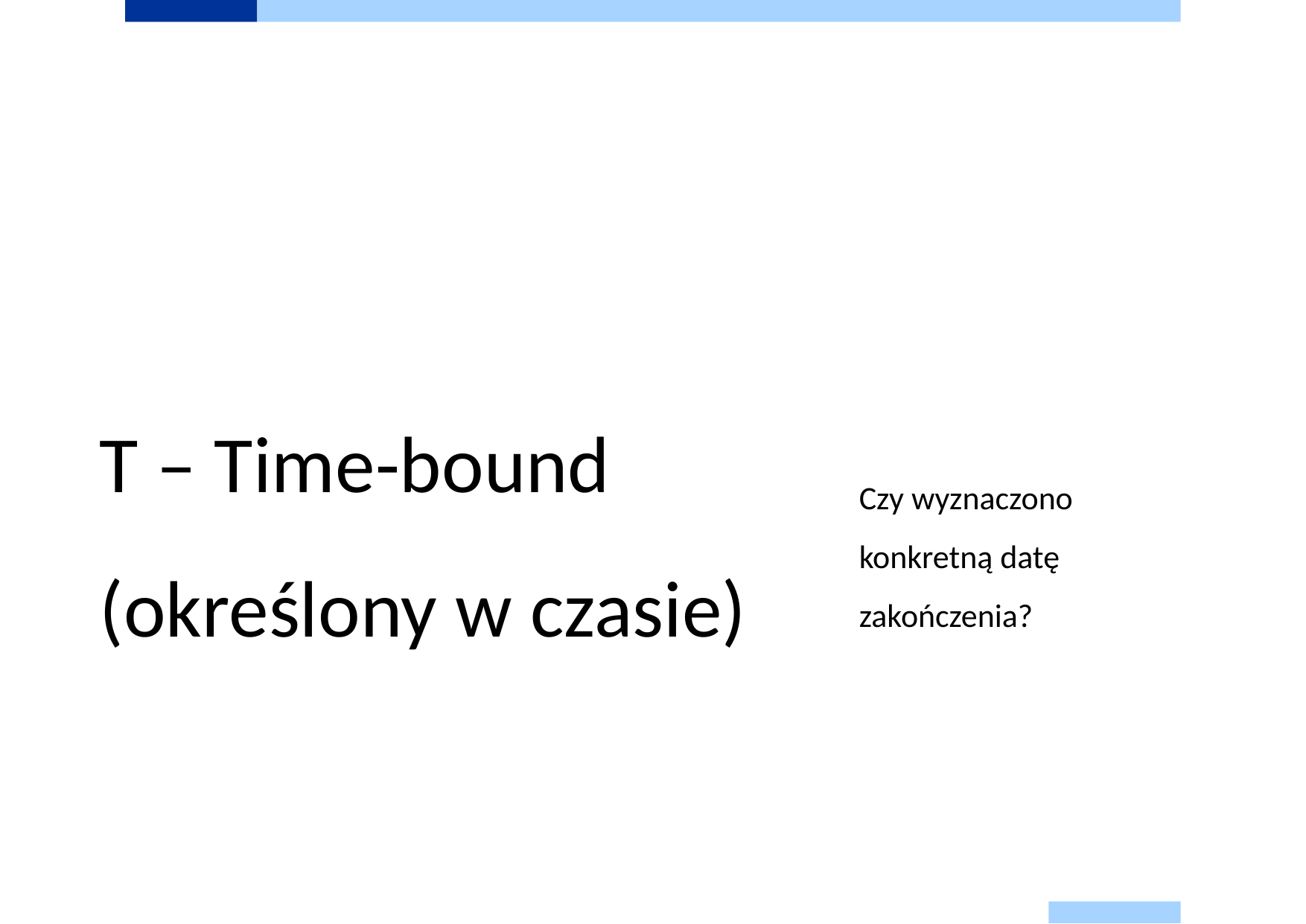

# T – Time-bound (określony w czasie)
Czy wyznaczono konkretną datę zakończenia?